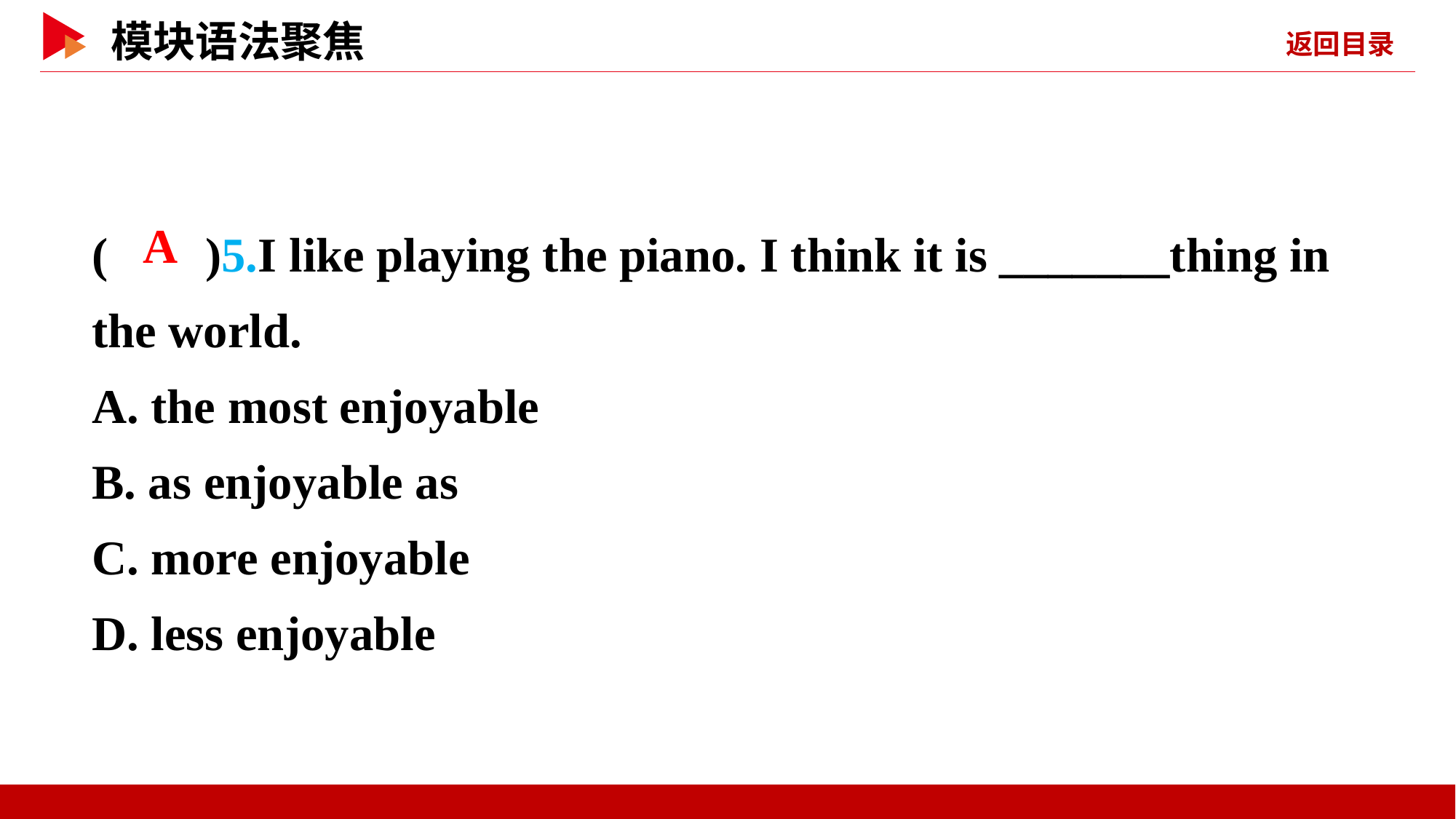

(        )5.I like playing the piano. I think it is _______thing in the world.
A. the most enjoyable
B. as enjoyable as
C. more enjoyable
D. less enjoyable
   A